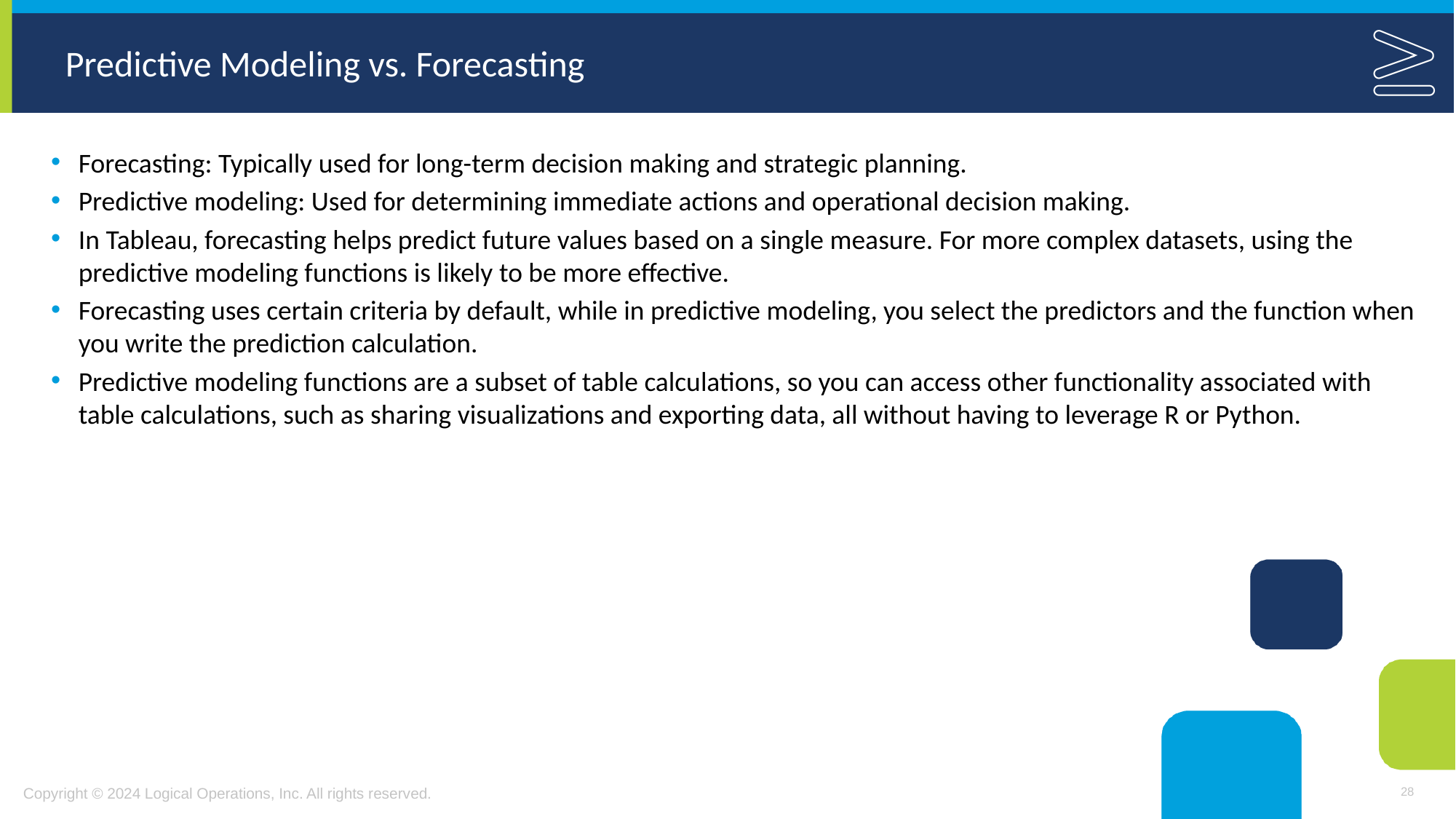

# Predictive Modeling vs. Forecasting
Forecasting: Typically used for long-term decision making and strategic planning.
Predictive modeling: Used for determining immediate actions and operational decision making.
In Tableau, forecasting helps predict future values based on a single measure. For more complex datasets, using the predictive modeling functions is likely to be more effective.
Forecasting uses certain criteria by default, while in predictive modeling, you select the predictors and the function when you write the prediction calculation.
Predictive modeling functions are a subset of table calculations, so you can access other functionality associated with table calculations, such as sharing visualizations and exporting data, all without having to leverage R or Python.
28